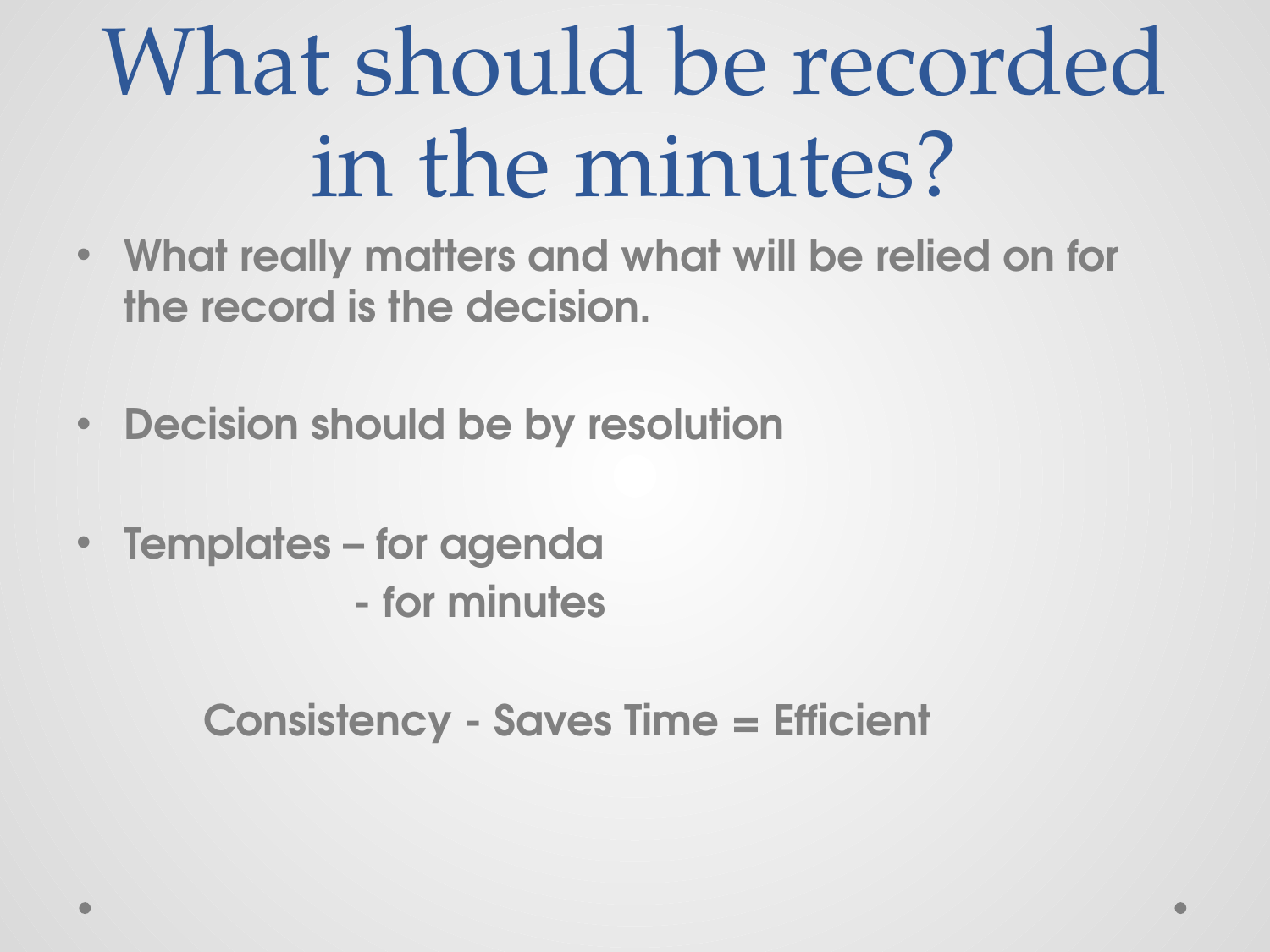

# What should be recorded in the minutes?
What really matters and what will be relied on for the record is the decision.

Decision should be by resolution

Templates – for agenda
  - for minutes

Consistency - Saves Time = Efficient